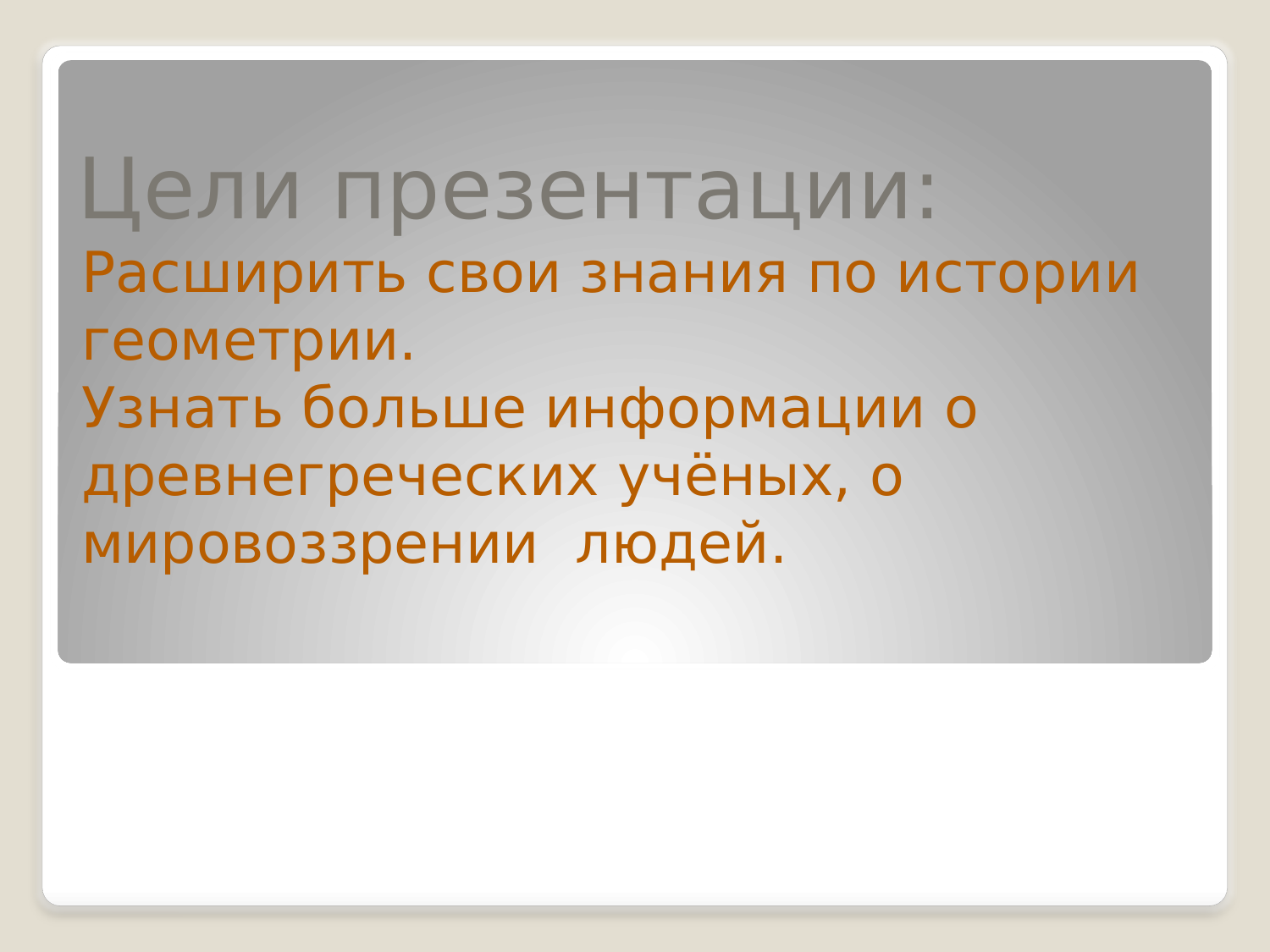

# Цели презентации:
Расширить свои знания по истории геометрии.
Узнать больше информации о древнегреческих учёных, о мировоззрении  людей.